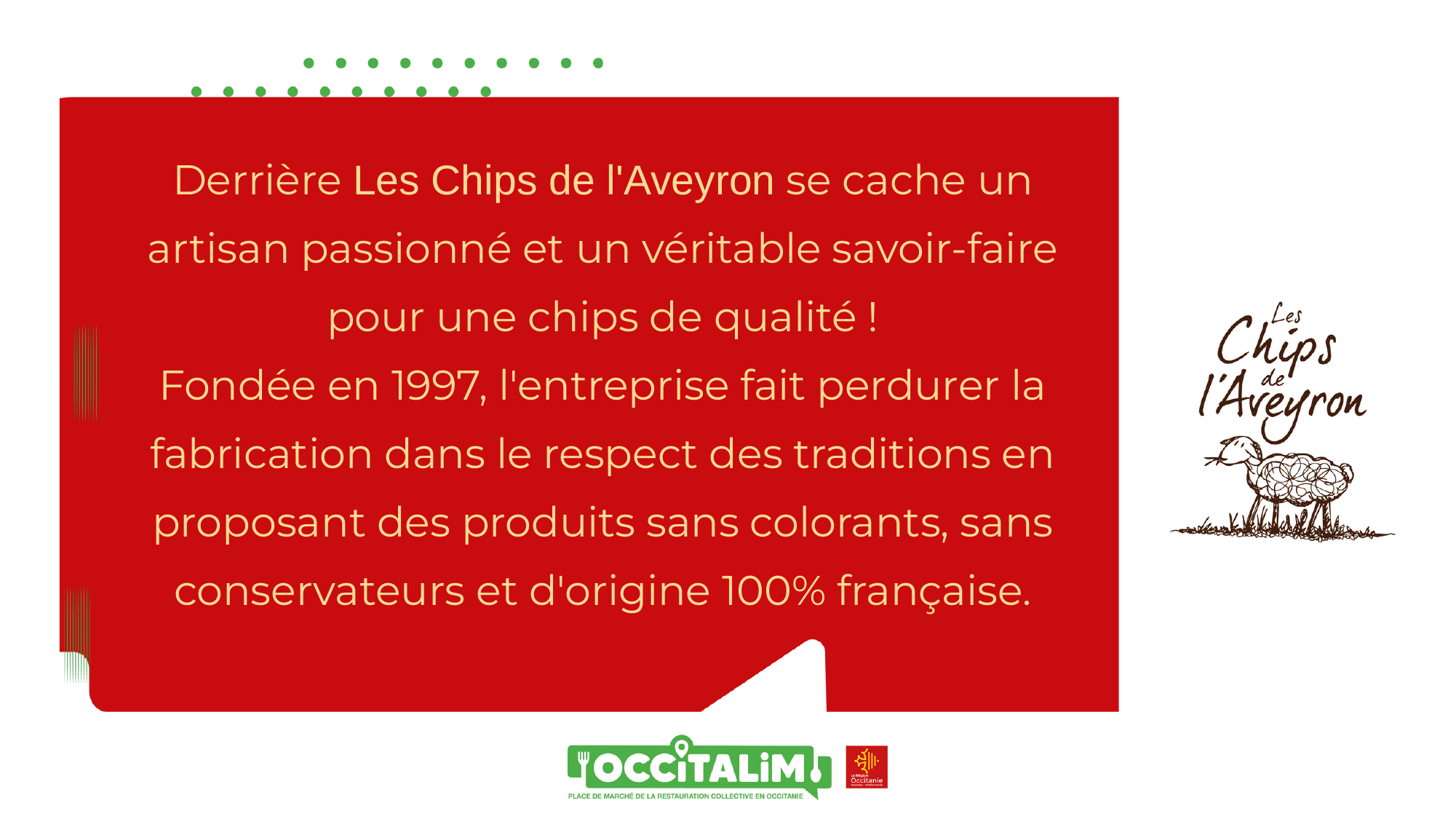

Derrière Les Chips de l'Aveyron se cache un artisan passionné et un véritable savoir-faire pour une chips de qualité !
Fondée en 1997, l'entreprise fait perdurer la fabrication dans le respect des traditions en proposant des produits sans colorants, sans conservateurs et d'origine 100% française.